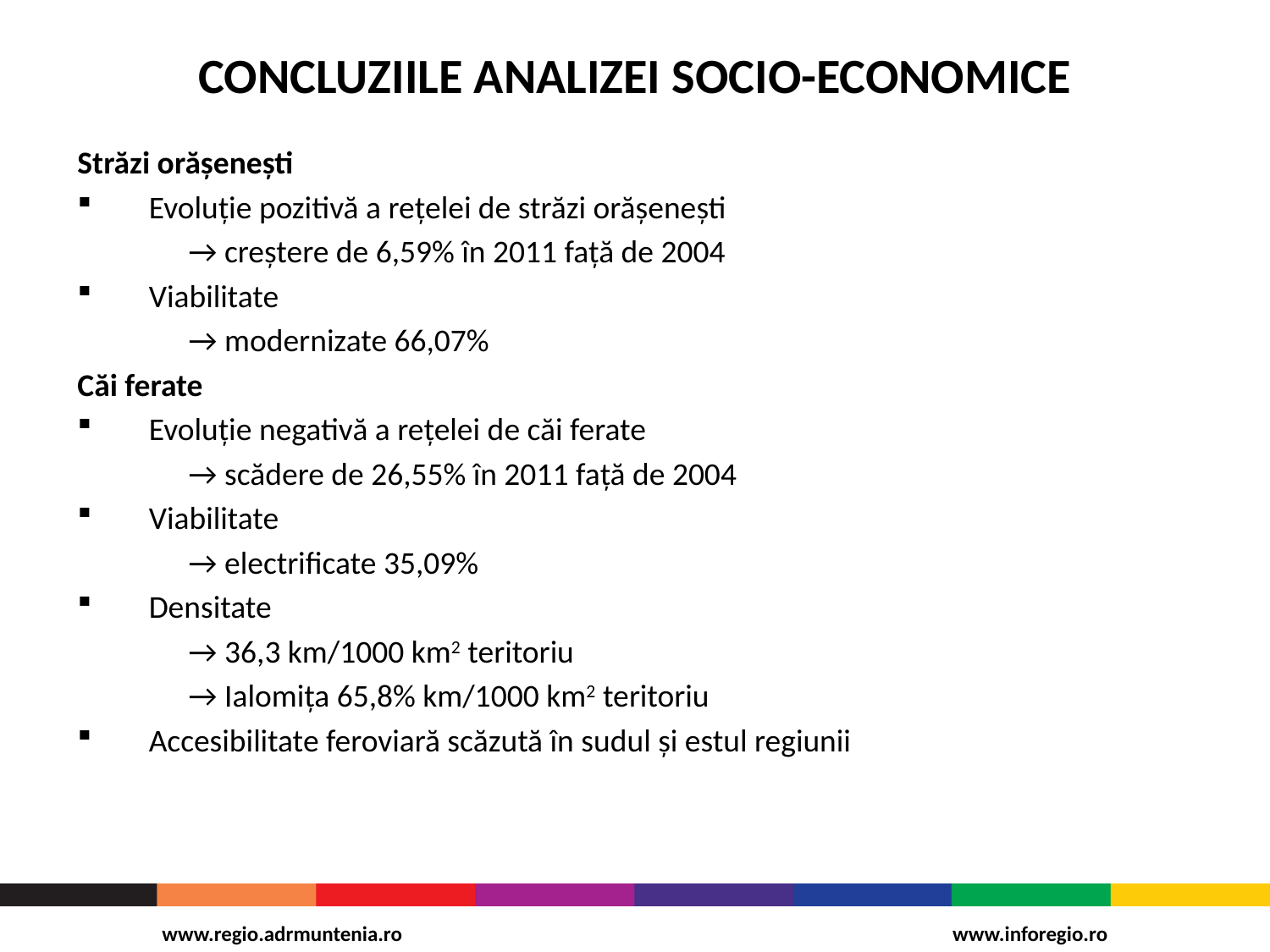

# CONCLUZIILE ANALIZEI SOCIO-ECONOMICE
Străzi orăşeneşti
Evoluţie pozitivă a reţelei de străzi orăşeneşti
→ creştere de 6,59% în 2011 faţă de 2004
Viabilitate
→ modernizate 66,07%
Căi ferate
Evoluţie negativă a reţelei de căi ferate
→ scădere de 26,55% în 2011 faţă de 2004
Viabilitate
→ electrificate 35,09%
Densitate
→ 36,3 km/1000 km2 teritoriu
→ Ialomiţa 65,8% km/1000 km2 teritoriu
Accesibilitate feroviară scăzută în sudul şi estul regiunii